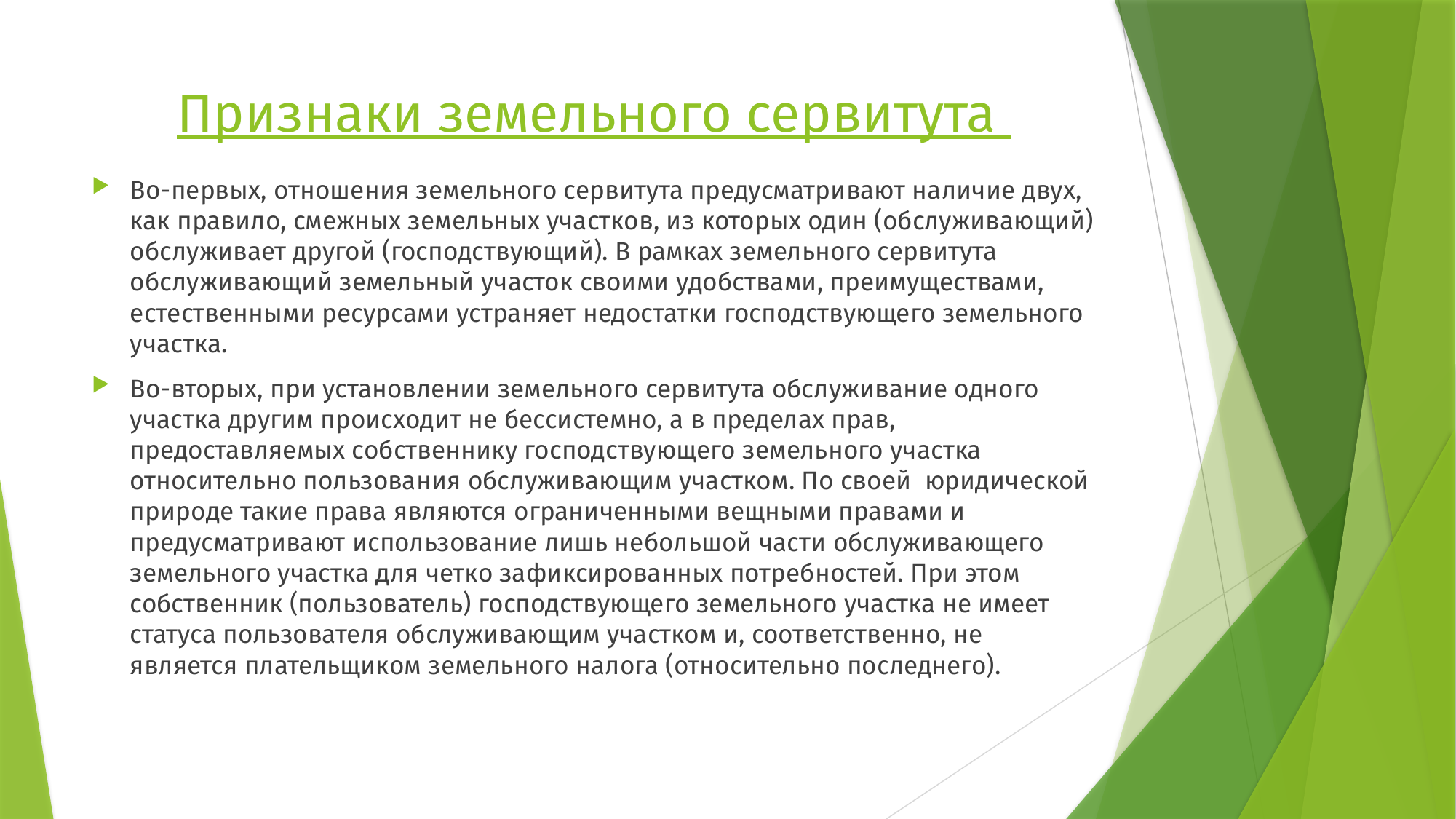

# Признаки земельного сервитута
Во-первых, отношения земельного сервитута предусматривают наличие двух, как правило, смежных земельных участков, из которых один (обслуживающий) обслуживает другой (господствующий). В рамках земельного сервитута обслуживающий земельный участок своими удобствами, преимуществами, естественными ресурсами устраняет недостатки господствующего земельного участка.
Во-вторых, при установлении земельного сервитута обслуживание одного участка другим происходит не бессистемно, а в пределах прав, предоставляемых собственнику господствующего земельного участка относительно пользования обслуживающим участком. По своей  юридической природе такие права являются ограниченными вещными правами и предусматривают использование лишь небольшой части обслуживающего земельного участка для четко зафиксированных потребностей. При этом собственник (пользователь) господствующего земельного участка не имеет статуса пользователя обслуживающим участком и, соответственно, не является плательщиком земельного налога (относительно последнего).